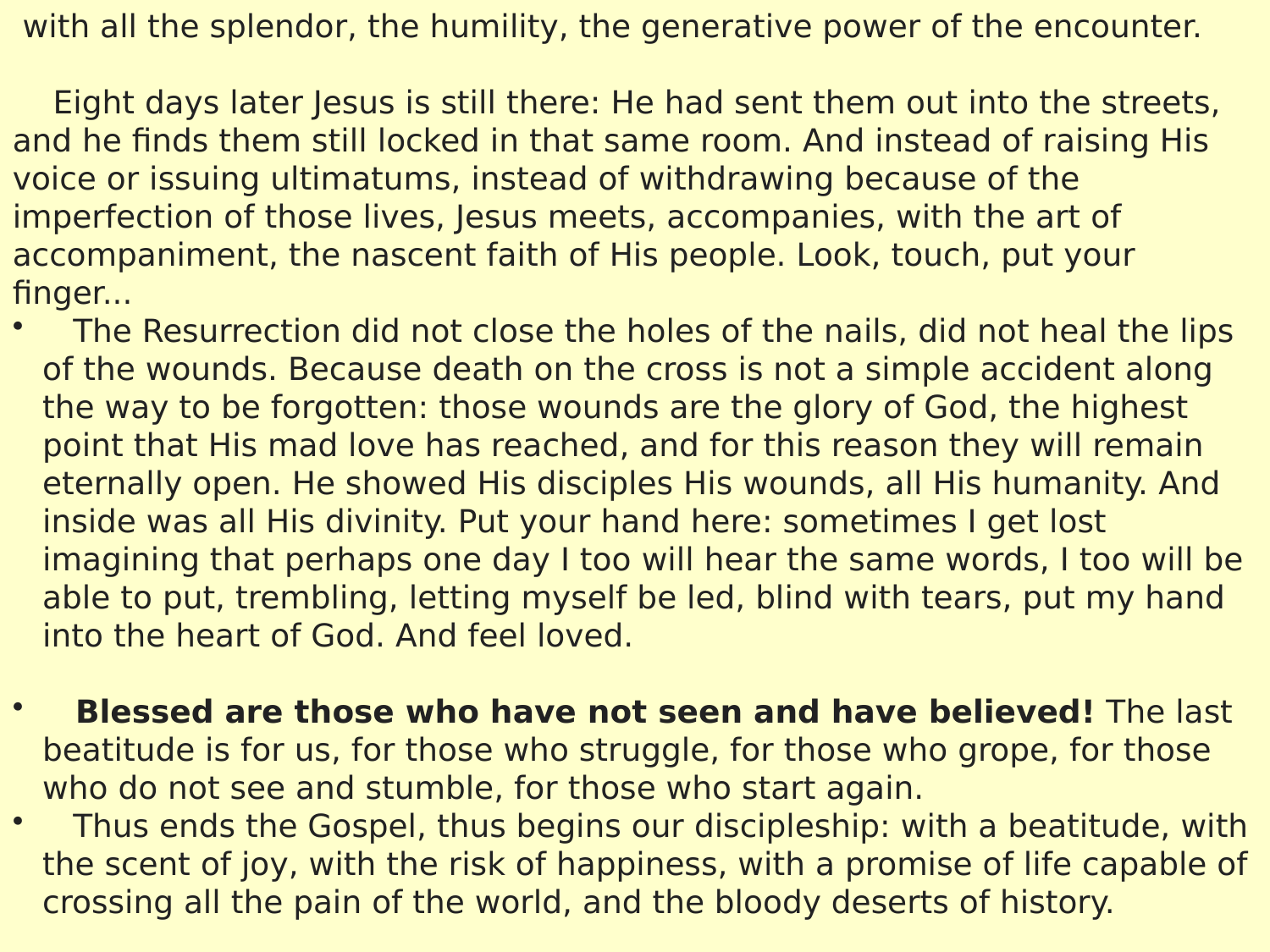

with all the splendor, the humility, the generative power of the encounter.

    Eight days later Jesus is still there: He had sent them out into the streets, and he finds them still locked in that same room. And instead of raising His voice or issuing ultimatums, instead of withdrawing because of the imperfection of those lives, Jesus meets, accompanies, with the art of accompaniment, the nascent faith of His people. Look, touch, put your finger...
   The Resurrection did not close the holes of the nails, did not heal the lips of the wounds. Because death on the cross is not a simple accident along the way to be forgotten: those wounds are the glory of God, the highest point that His mad love has reached, and for this reason they will remain eternally open. He showed His disciples His wounds, all His humanity. And inside was all His divinity. Put your hand here: sometimes I get lost imagining that perhaps one day I too will hear the same words, I too will be able to put, trembling, letting myself be led, blind with tears, put my hand into the heart of God. And feel loved.

   Blessed are those who have not seen and have believed! The last beatitude is for us, for those who struggle, for those who grope, for those who do not see and stumble, for those who start again.
   Thus ends the Gospel, thus begins our discipleship: with a beatitude, with the scent of joy, with the risk of happiness, with a promise of life capable of crossing all the pain of the world, and the bloody deserts of history.